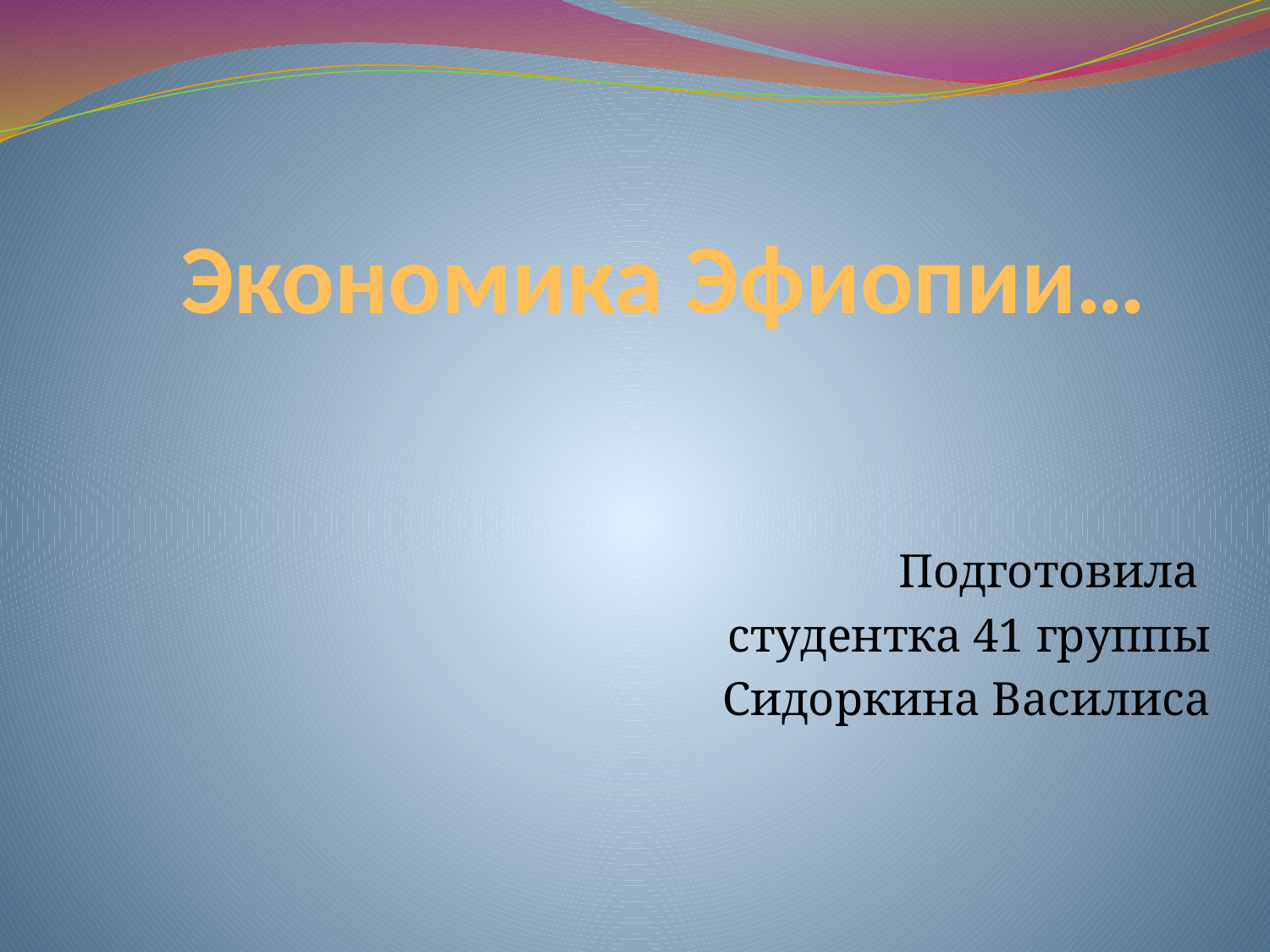

# Экономика Эфиопии…
Подготовила
студентка 41 группы
Сидоркина Василиса